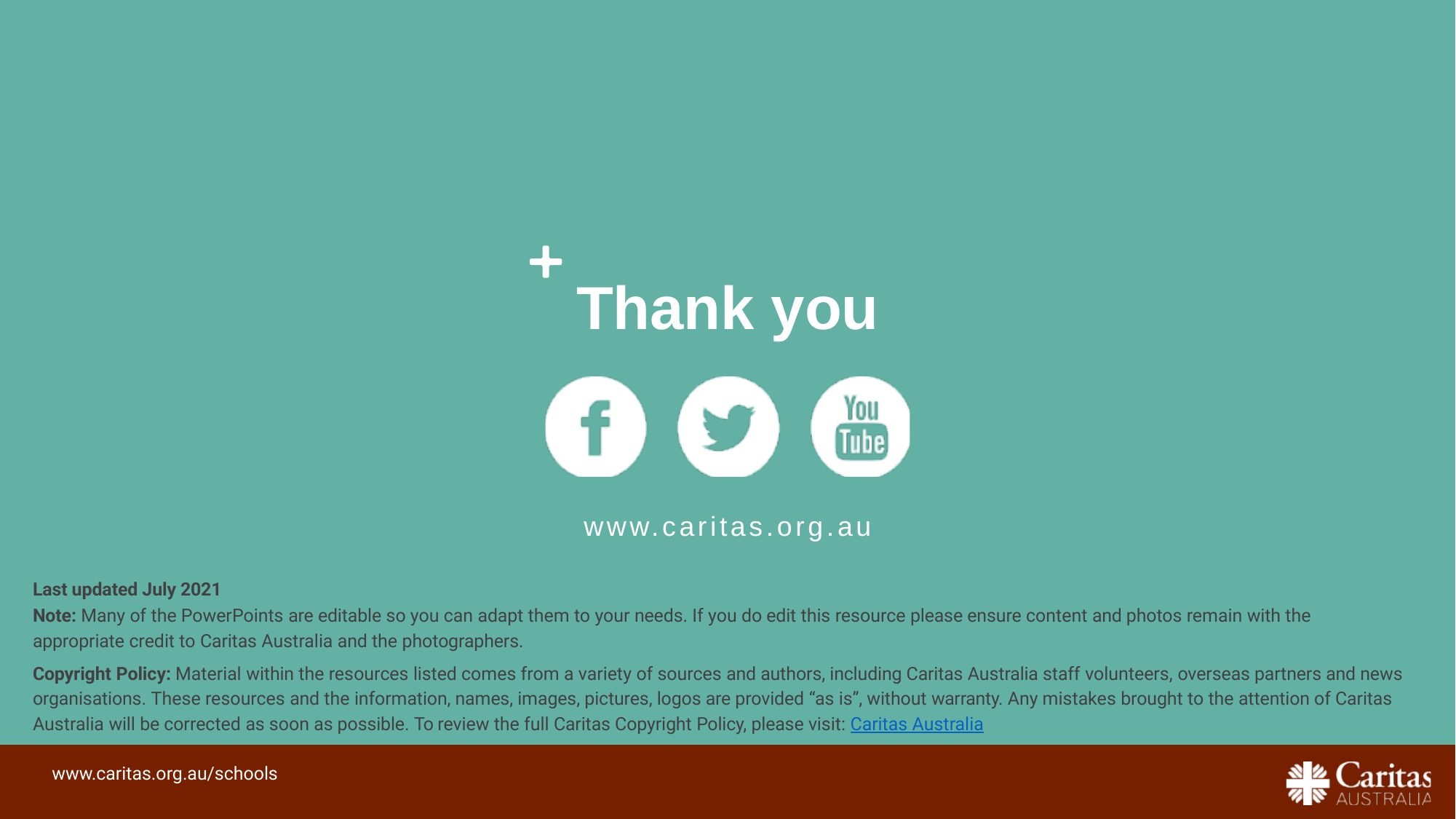

Thank you
Last updated July 2021
Note: Many of the PowerPoints are editable so you can adapt them to your needs. If you do edit this resource please ensure content and photos remain with the appropriate credit to Caritas Australia and the photographers.
Copyright Policy: Material within the resources listed comes from a variety of sources and authors, including Caritas Australia staff volunteers, overseas partners and news organisations. These resources and the information, names, images, pictures, logos are provided “as is”, without warranty. Any mistakes brought to the attention of Caritas Australia will be corrected as soon as possible. To review the full Caritas Copyright Policy, please visit: Caritas Australia​
www.caritas.org.au/schools